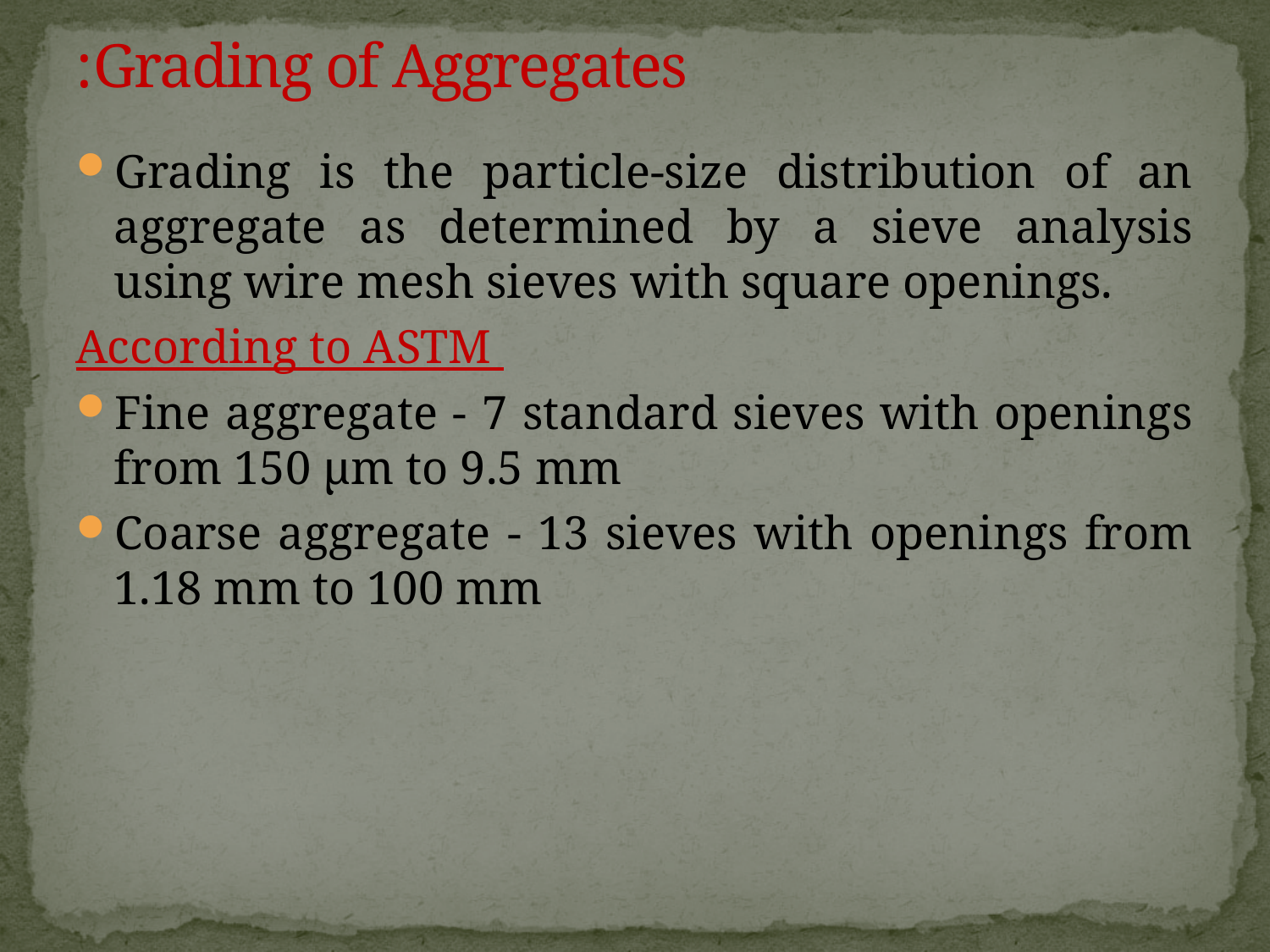

# Grading of Aggregates:
Grading is the particle-size distribution of an aggregate as determined by a sieve analysis using wire mesh sieves with square openings.
According to ASTM
Fine aggregate - 7 standard sieves with openings from 150 μm to 9.5 mm
Coarse aggregate - 13 sieves with openings from 1.18 mm to 100 mm